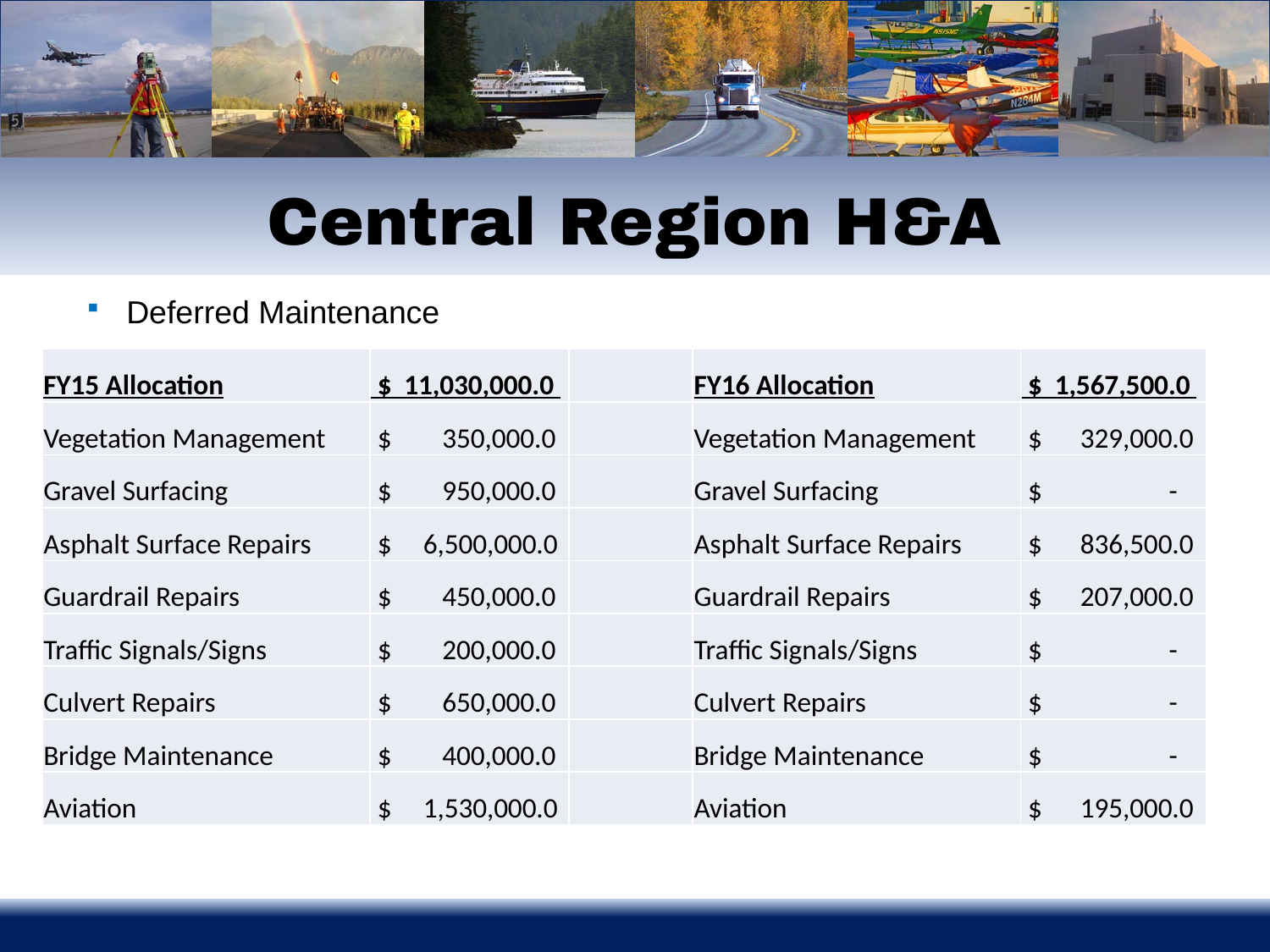

# Central Region H&A
Deferred Maintenance
| FY15 Allocation | $ 11,030,000.0 |  | FY16 Allocation | $ 1,567,500.0 |
| --- | --- | --- | --- | --- |
| Vegetation Management | $ 350,000.0 |  | Vegetation Management | $ 329,000.0 |
| Gravel Surfacing | $ 950,000.0 |  | Gravel Surfacing | $ - |
| Asphalt Surface Repairs | $ 6,500,000.0 |  | Asphalt Surface Repairs | $ 836,500.0 |
| Guardrail Repairs | $ 450,000.0 |  | Guardrail Repairs | $ 207,000.0 |
| Traffic Signals/Signs | $ 200,000.0 |  | Traffic Signals/Signs | $ - |
| Culvert Repairs | $ 650,000.0 |  | Culvert Repairs | $ - |
| Bridge Maintenance | $ 400,000.0 |  | Bridge Maintenance | $ - |
| Aviation | $ 1,530,000.0 |  | Aviation | $ 195,000.0 |